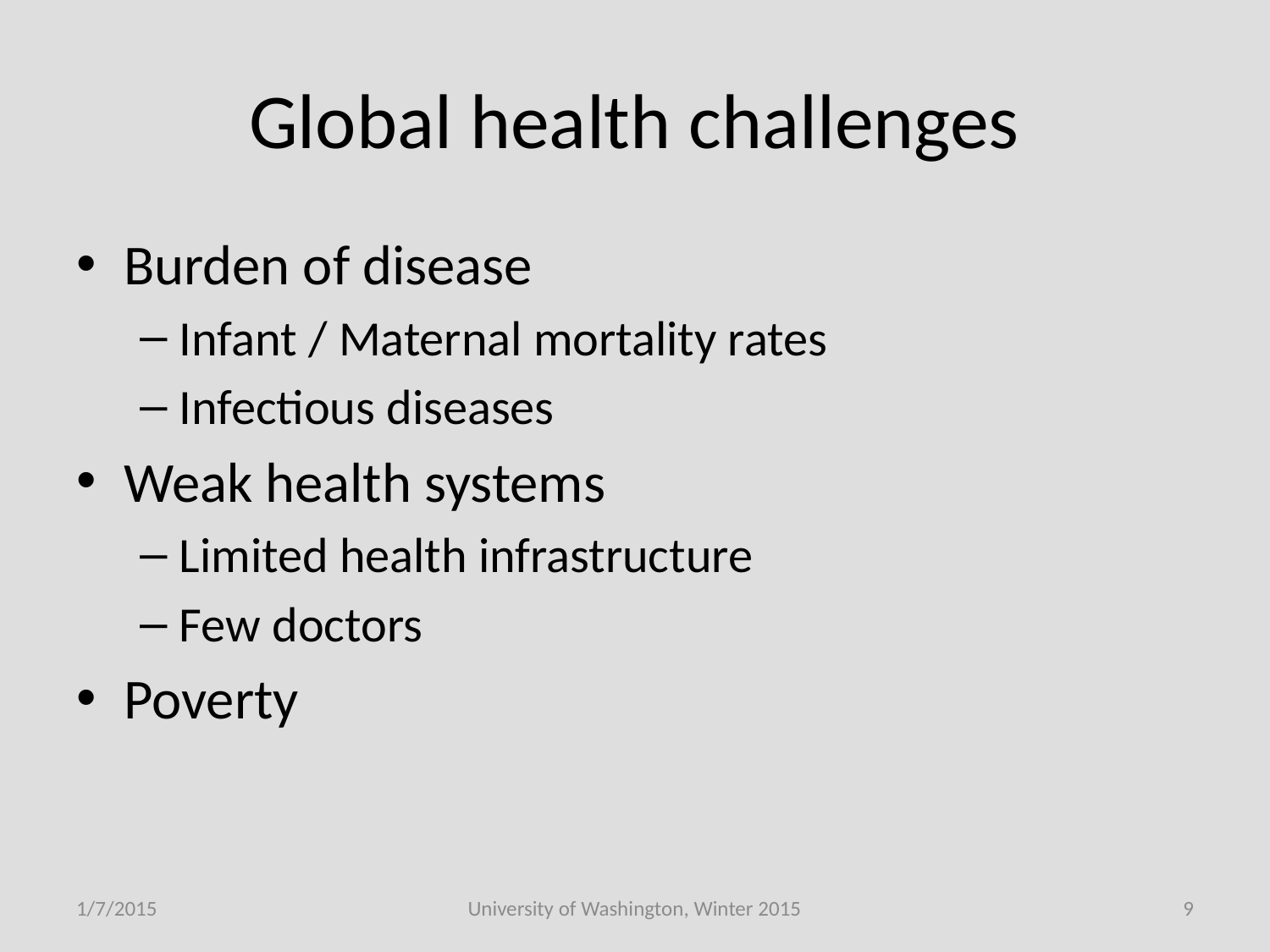

# Global health challenges
Burden of disease
Infant / Maternal mortality rates
Infectious diseases
Weak health systems
Limited health infrastructure
Few doctors
Poverty
1/7/2015
University of Washington, Winter 2015
9